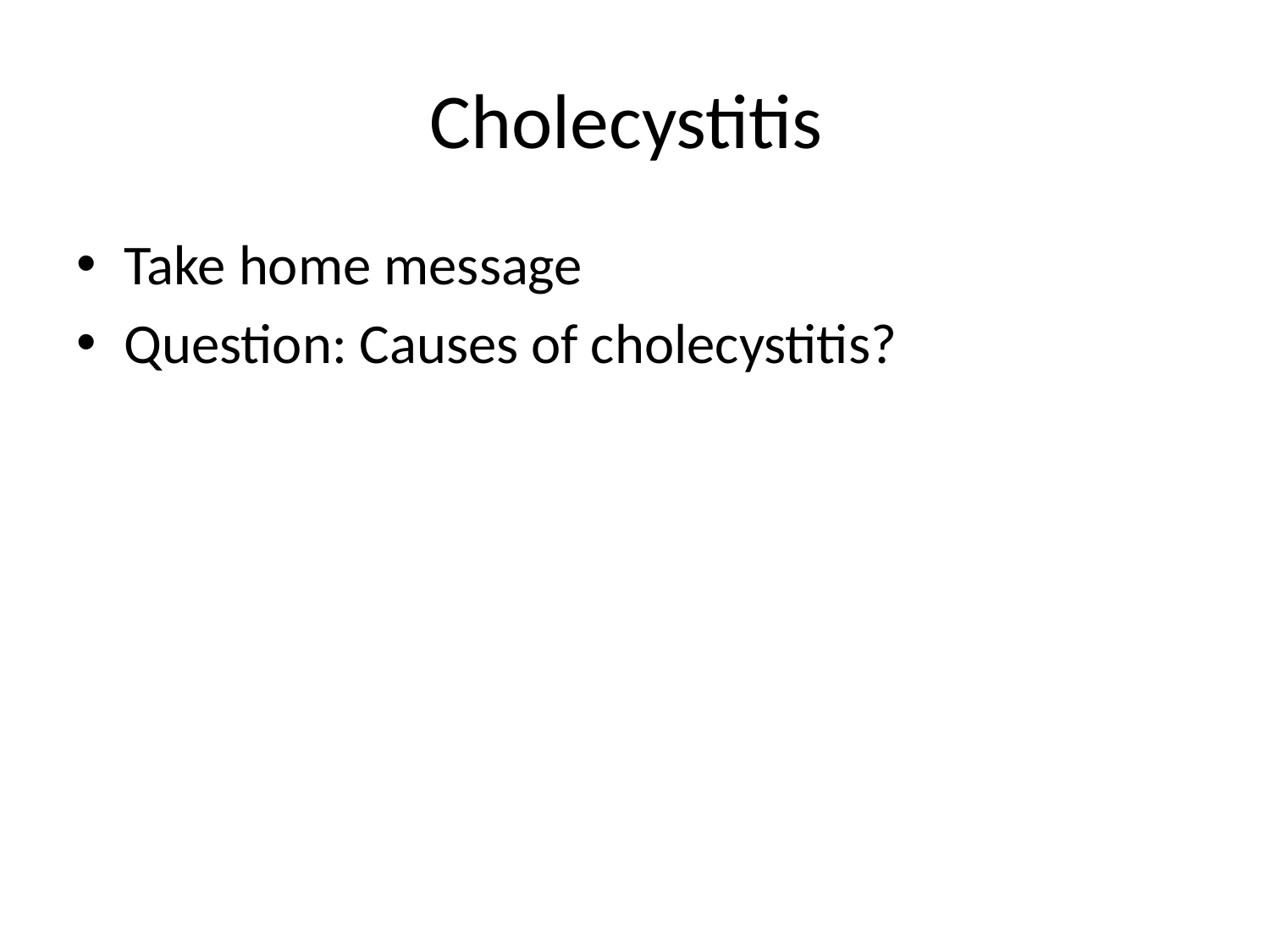

# Cholecystitis
Take home message
Question: Causes of cholecystitis?